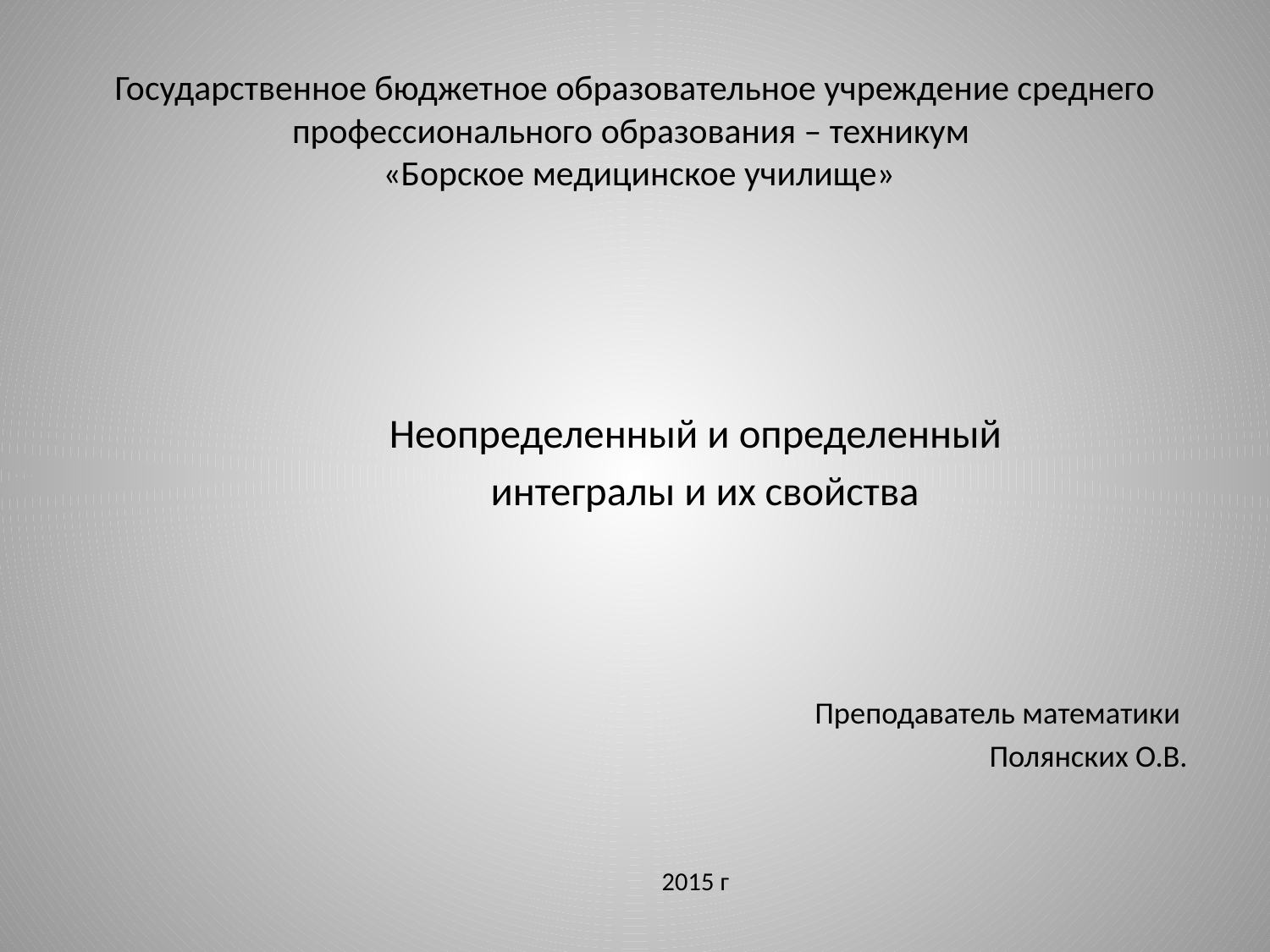

# Государственное бюджетное образовательное учреждение среднего профессионального образования – техникум «Борское медицинское училище»

Неопределенный и определенный
  интегралы и их свойства

Преподаватель математики
Полянских О.В.

2015 г